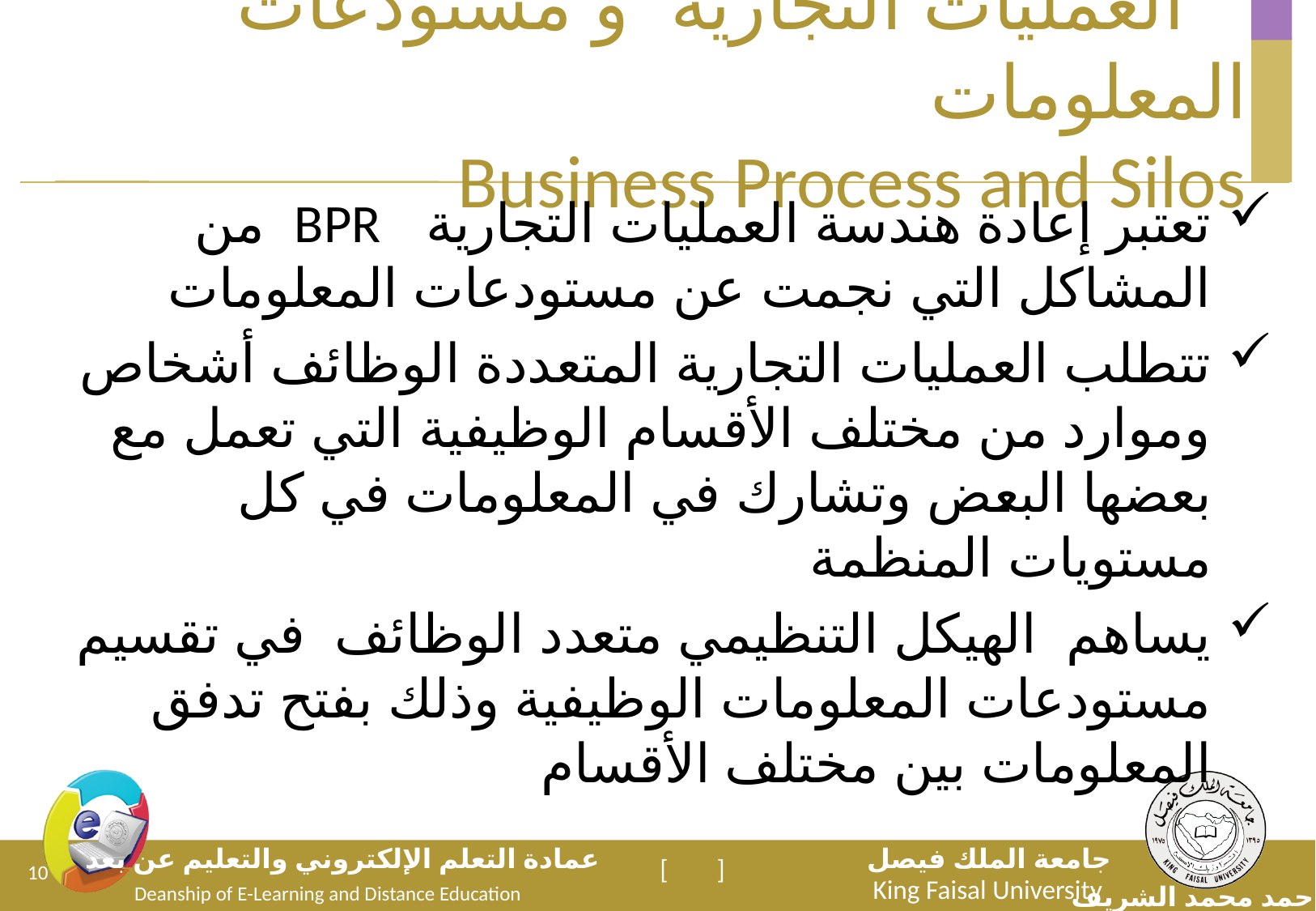

# العمليات التجارية  و مستودعات المعلومات Business Process and Silos
تعتبر إعادة هندسة العمليات التجارية   BPR  من المشاكل التي نجمت عن مستودعات المعلومات
تتطلب العمليات التجارية المتعددة الوظائف أشخاص وموارد من مختلف الأقسام الوظيفية التي تعمل مع بعضها البعض وتشارك في المعلومات في كل مستويات المنظمة
يساهم  الهيكل التنظيمي متعدد الوظائف  في تقسيم مستودعات المعلومات الوظيفية وذلك بفتح تدفق المعلومات بين مختلف الأقسام

10